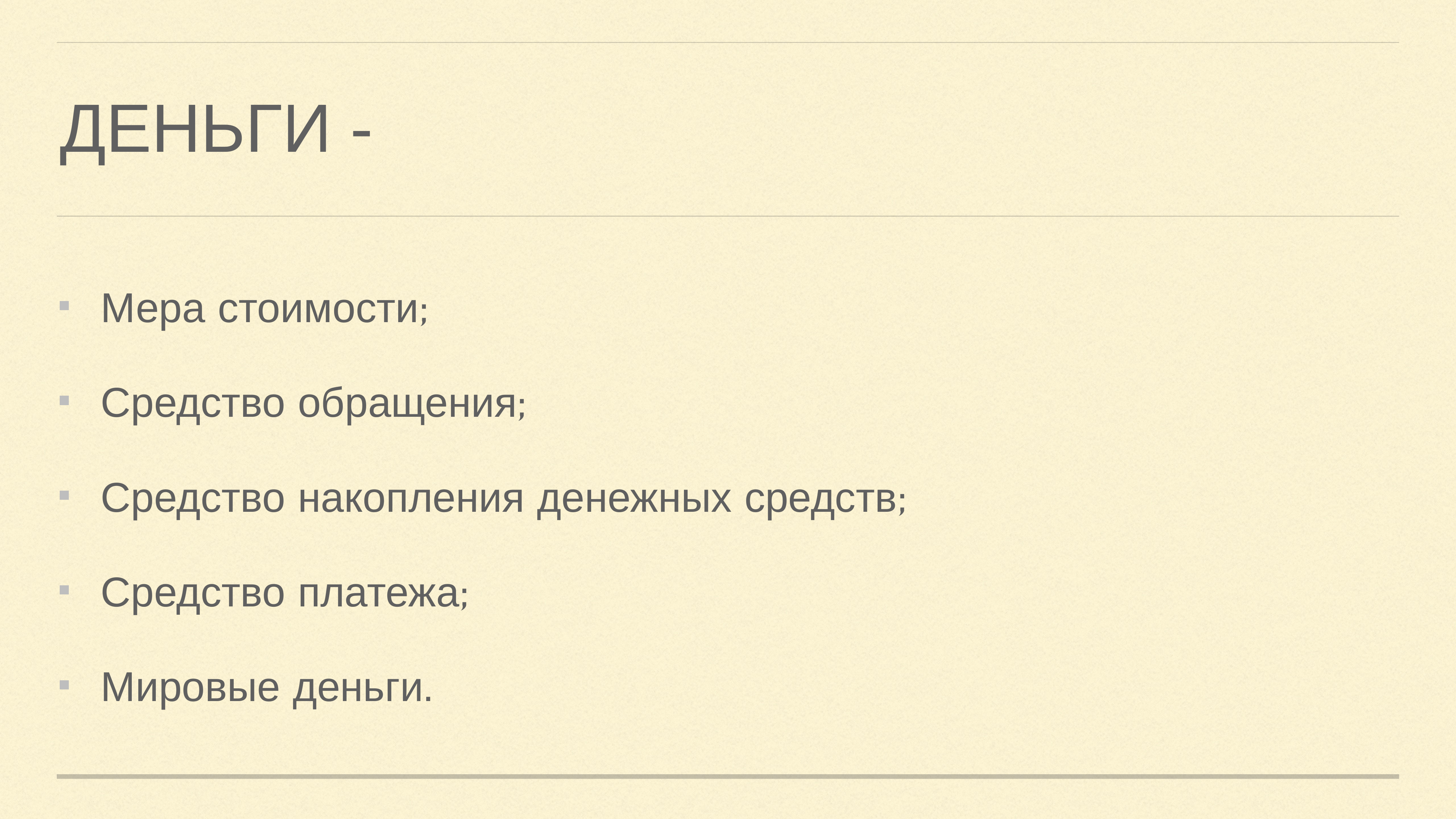

# Деньги -
Мера стоимости;
Средство обращения;
Средство накопления денежных средств;
Средство платежа;
Мировые деньги.